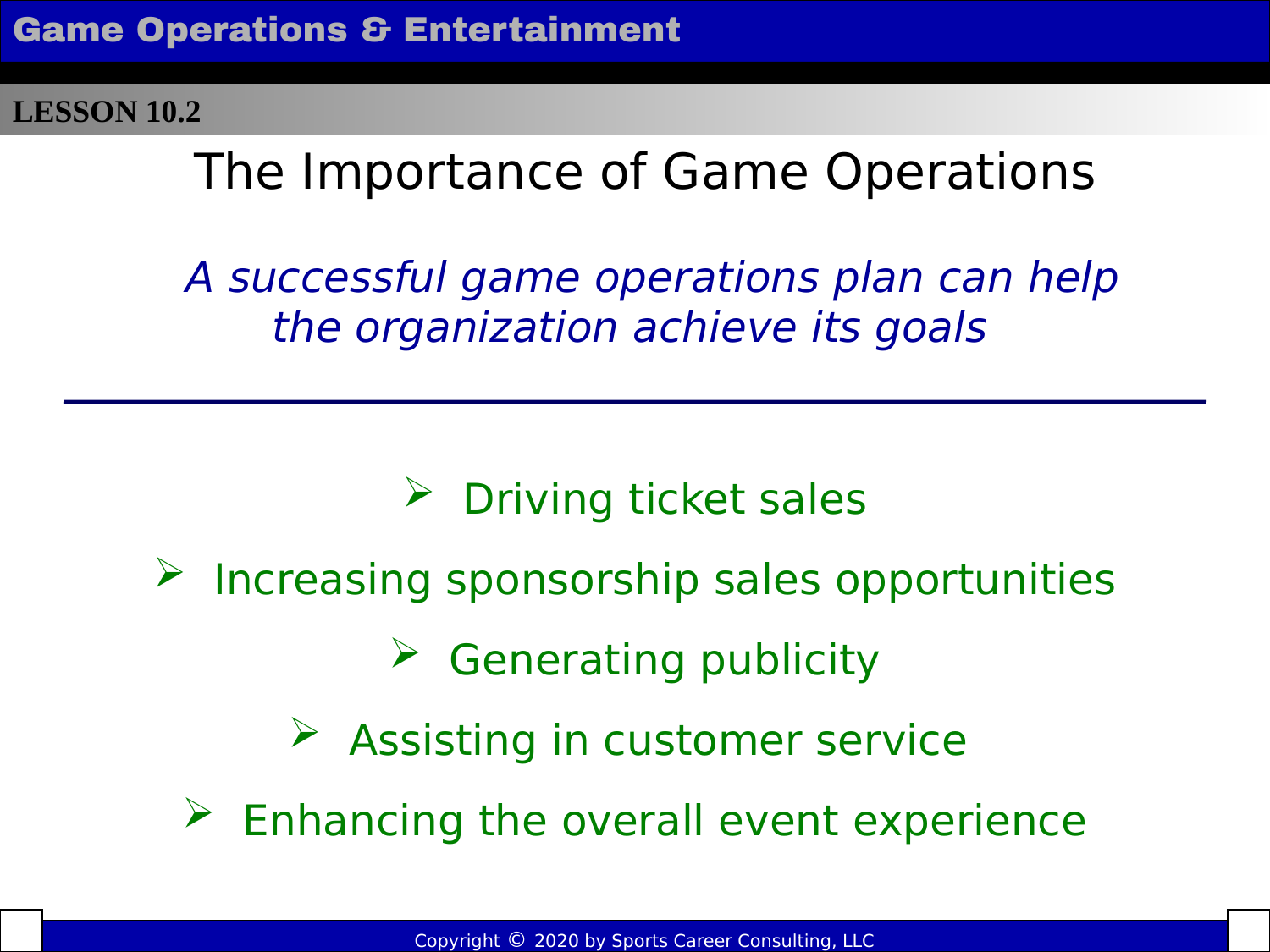

Game Operations & Entertainment
LESSON 10.2
The Importance of Game Operations
A successful game operations plan can help the organization achieve its goals

  Driving ticket sales

  Increasing sponsorship sales opportunities

  Generating publicity

  Assisting in customer service

  Enhancing the overall event experience
Copyright © 2020 by Sports Career Consulting, LLC